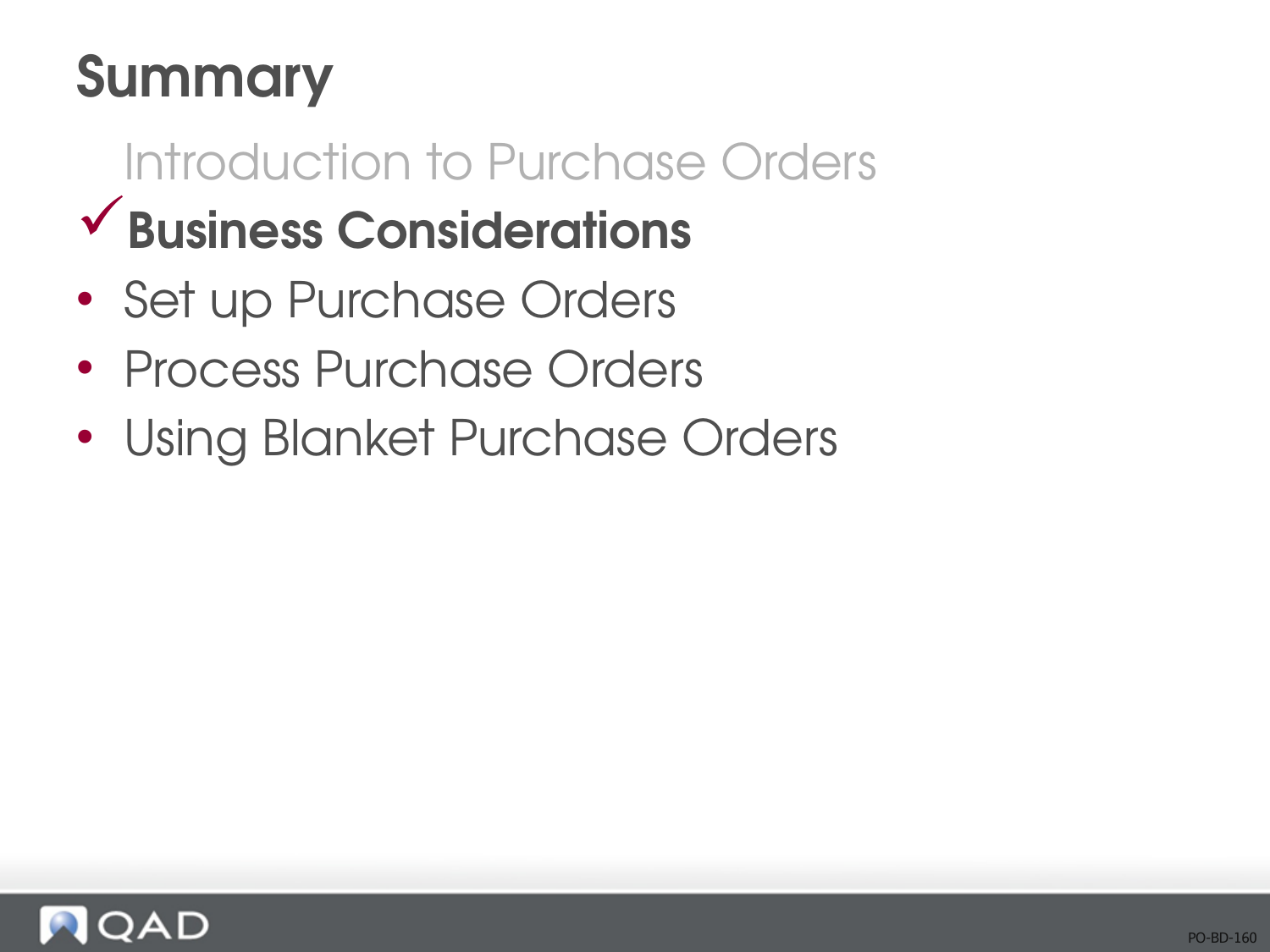

# Summary
Introduction to Purchase Orders
Business Considerations
Set up Purchase Orders
Process Purchase Orders
Using Blanket Purchase Orders

PO-BD-160